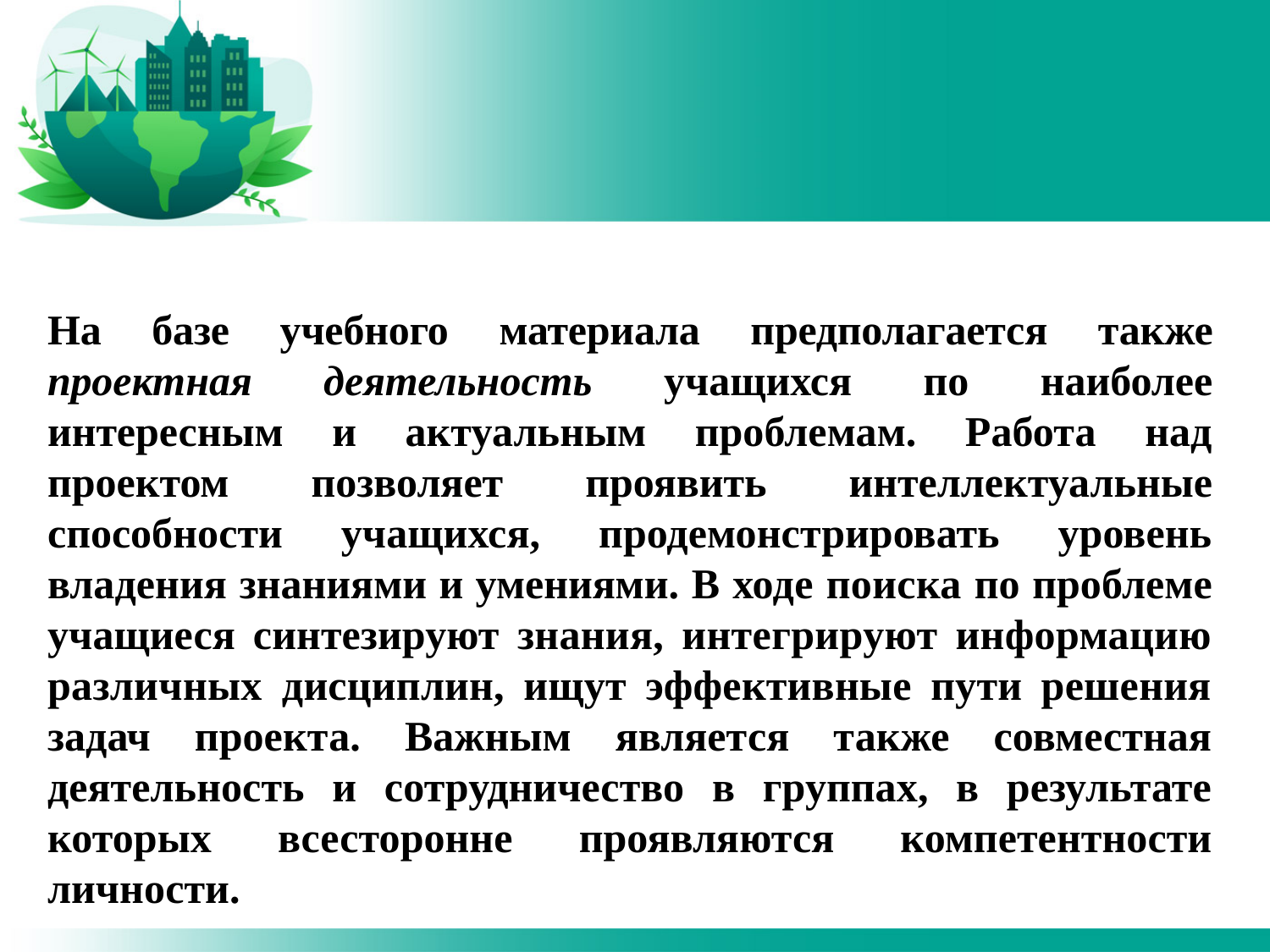

На базе учебного материала предполагается также проектная деятельность учащихся по наиболее интересным и актуальным проблемам. Работа над проектом позволяет проявить интеллектуальные способности учащихся, продемонстрировать уровень владения знаниями и умениями. В ходе поиска по проблеме учащиеся синтезируют знания, интегрируют информацию различных дисциплин, ищут эффективные пути решения задач проекта. Важным является также совместная деятельность и сотрудничество в группах, в результате которых всесторонне проявляются компетентности личности.